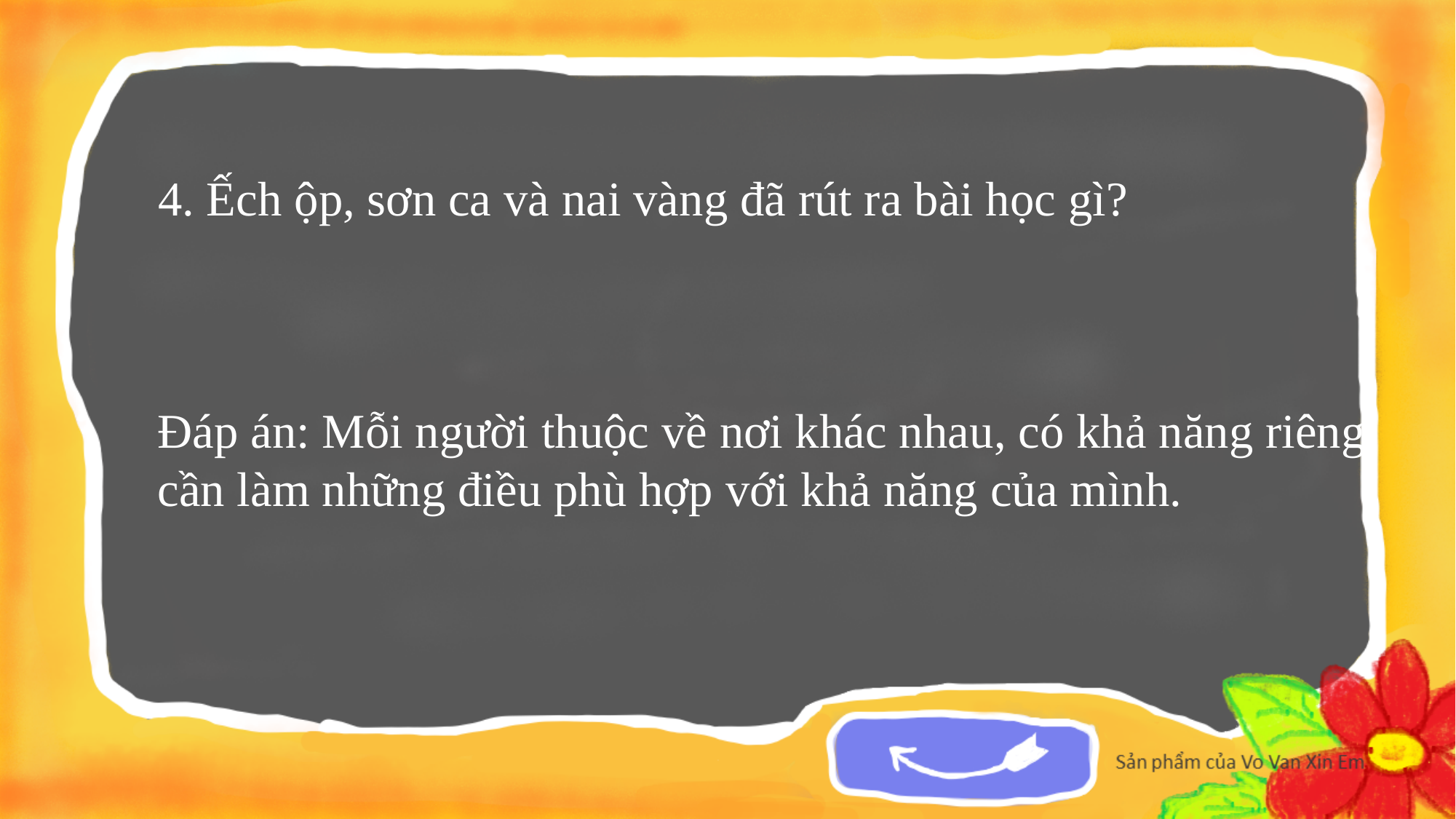

4. Ếch ộp, sơn ca và nai vàng đã rút ra bài học gì?
Đáp án: Mỗi người thuộc về nơi khác nhau, có khả năng riêng
cần làm những điều phù hợp với khả năng của mình.